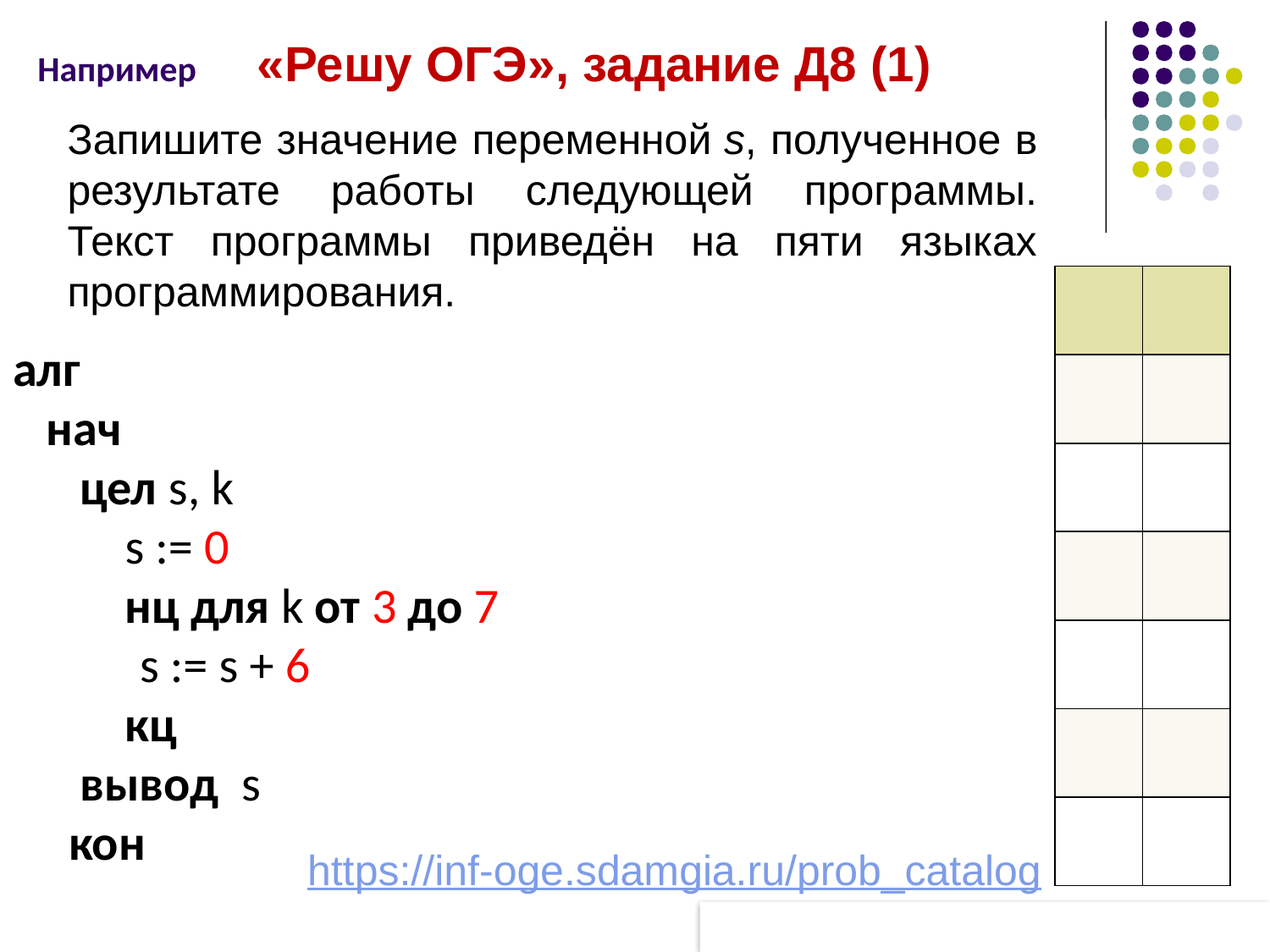

# Например
«Решу ОГЭ», задание Д8 (1)
Запишите значение переменной s, полученное в результате работы следующей программы. Текст программы приведён на пяти языках программирования.
|  |  |
| --- | --- |
|  |  |
|  |  |
|  |  |
|  |  |
|  |  |
|  |  |
алг
   нач
      цел s, k
          s := 0
          нц для k от 3 до 7
 	s := s + 6
          кц
      вывод  s
     кон
https://inf-oge.sdamgia.ru/prob_catalog